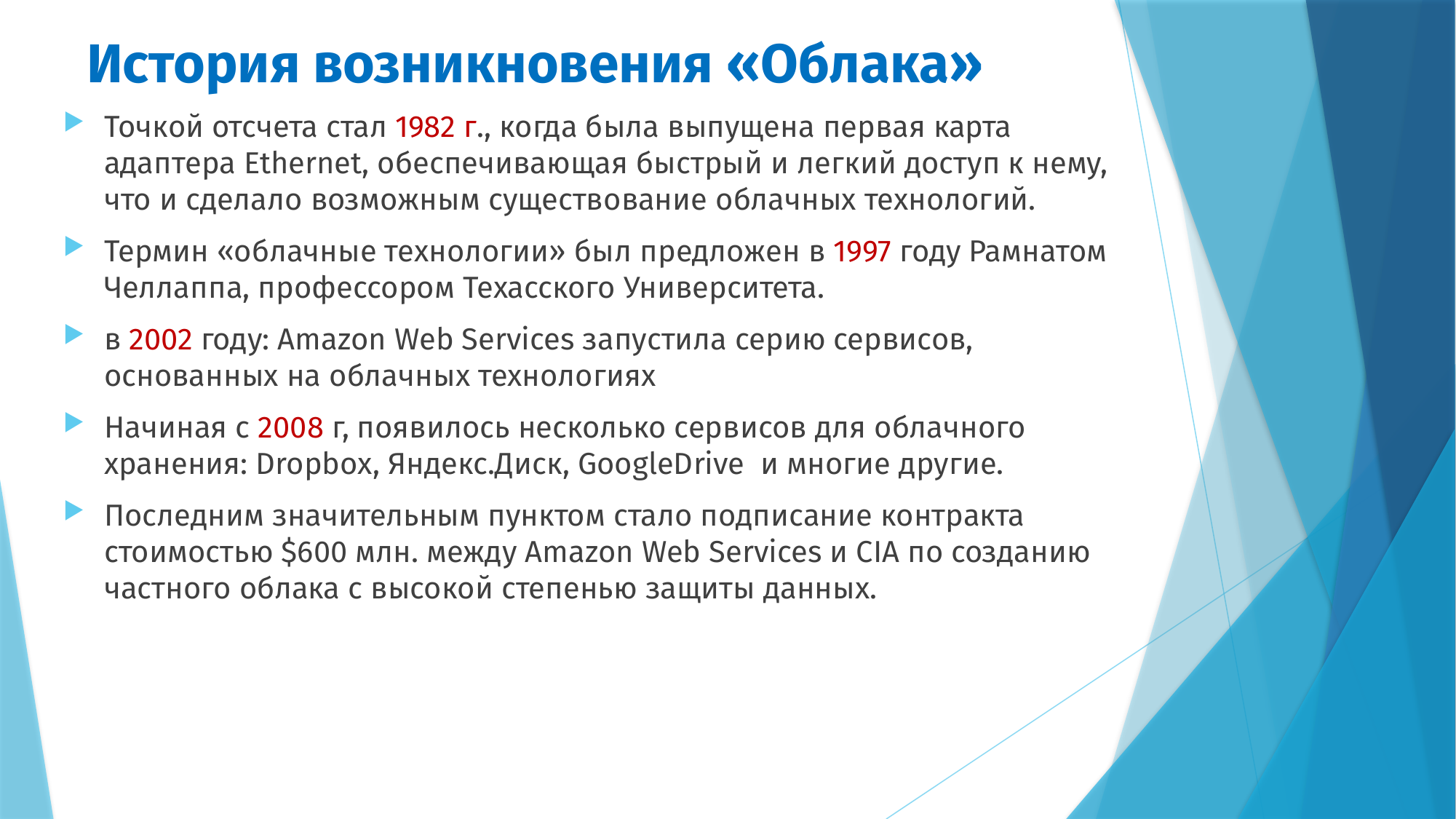

# История возникновения «Облака»
Точкой отсчета стал 1982 г., когда была выпущена первая карта адаптера Ethernet, обеспечивающая быстрый и легкий доступ к нему, что и сделало возможным существование облачных технологий.
Термин «облачные технологии» был предложен в 1997 году Рамнатом Челлаппа, профессором Техасского Университета.
в 2002 году: Amazon Web Services запустила серию сервисов, основанных на облачных технологиях
Начиная с 2008 г, появилось несколько сервисов для облачного хранения: Dropbox, Яндекс.Диск, GoogleDrive  и многие другие.
Последним значительным пунктом стало подписание контракта стоимостью $600 млн. между Amazon Web Services и CIA по созданию частного облака с высокой степенью защиты данных.